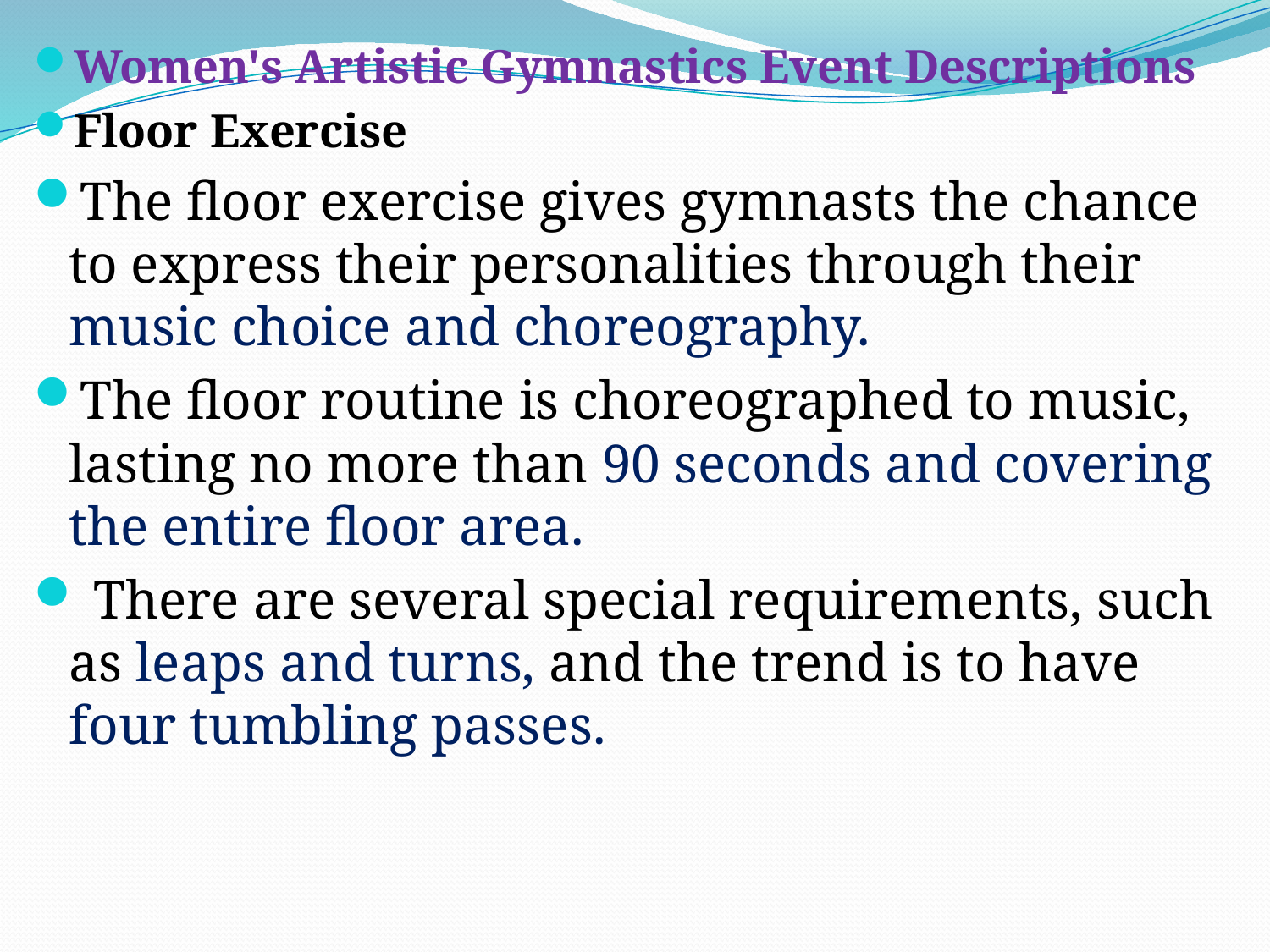

Women's Artistic Gymnastics Event Descriptions
Floor Exercise
The floor exercise gives gymnasts the chance to express their personalities through their music choice and choreography.
The floor routine is choreographed to music, lasting no more than 90 seconds and covering the entire floor area.
 There are several special requirements, such as leaps and turns, and the trend is to have four tumbling passes.